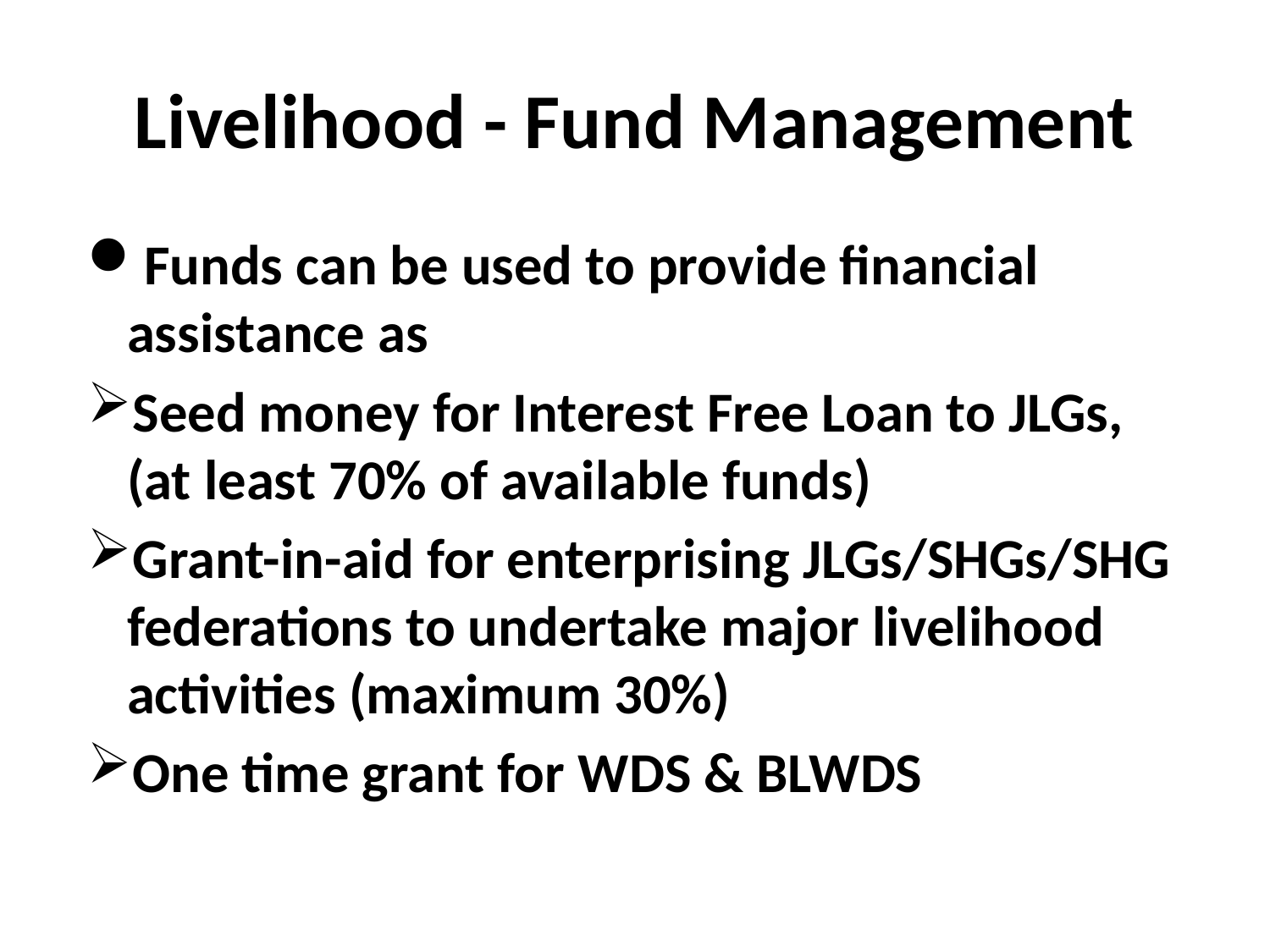

# Livelihood - Fund Management
Funds can be used to provide financial assistance as
Seed money for Interest Free Loan to JLGs, (at least 70% of available funds)
Grant-in-aid for enterprising JLGs/SHGs/SHG federations to undertake major livelihood activities (maximum 30%)
One time grant for WDS & BLWDS